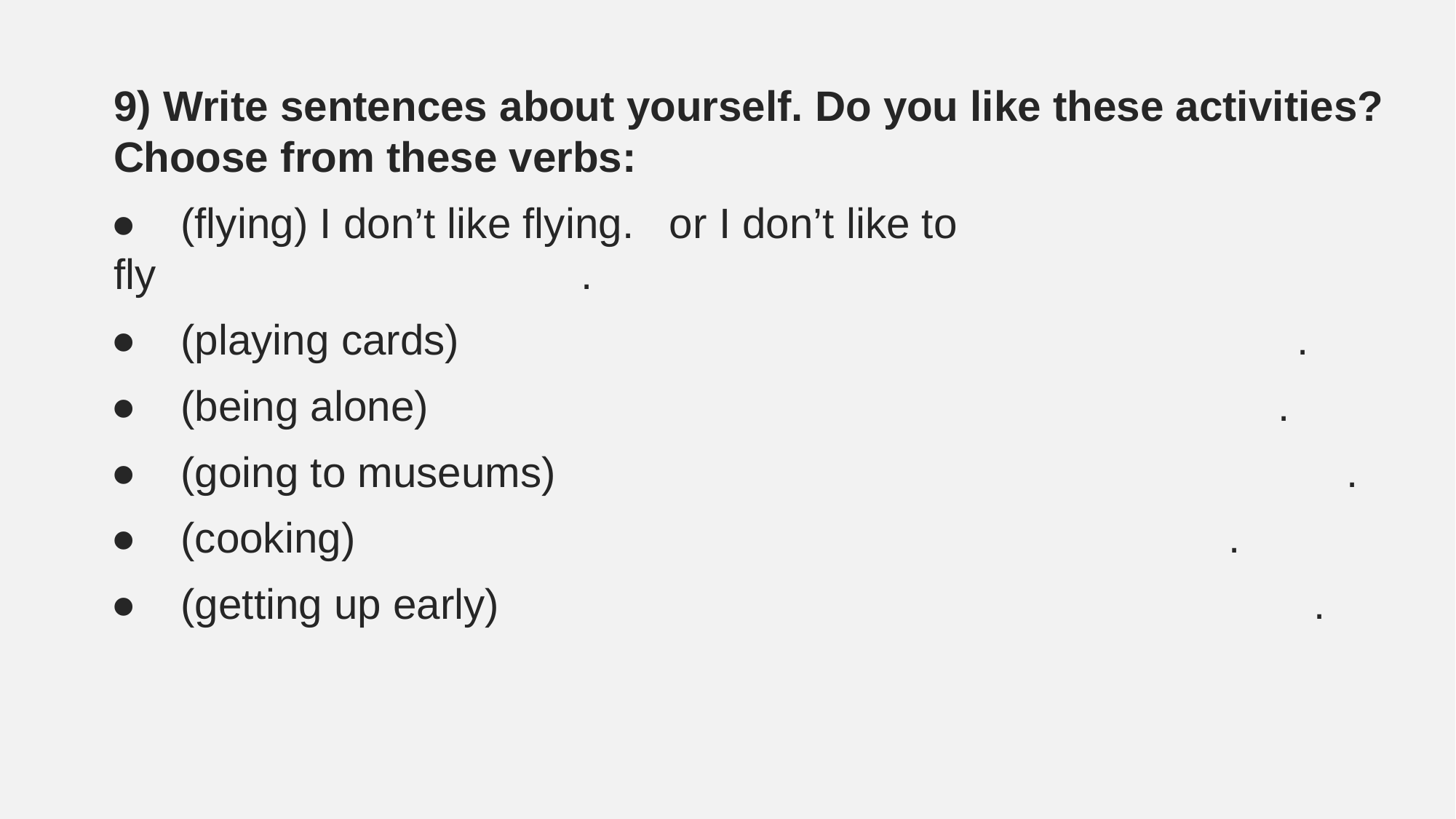

#
9) Write sentences about yourself. Do you like these activities? Choose from these verbs:
⦁    (flying) I don’t like flying.   or I don’t like to fly                                    .
⦁    (playing cards)                                                                       .
⦁    (being alone)                                                                        .
⦁    (going to museums)                                                                   .
⦁    (cooking)                                                                          .
⦁    (getting up early)                                                                     .